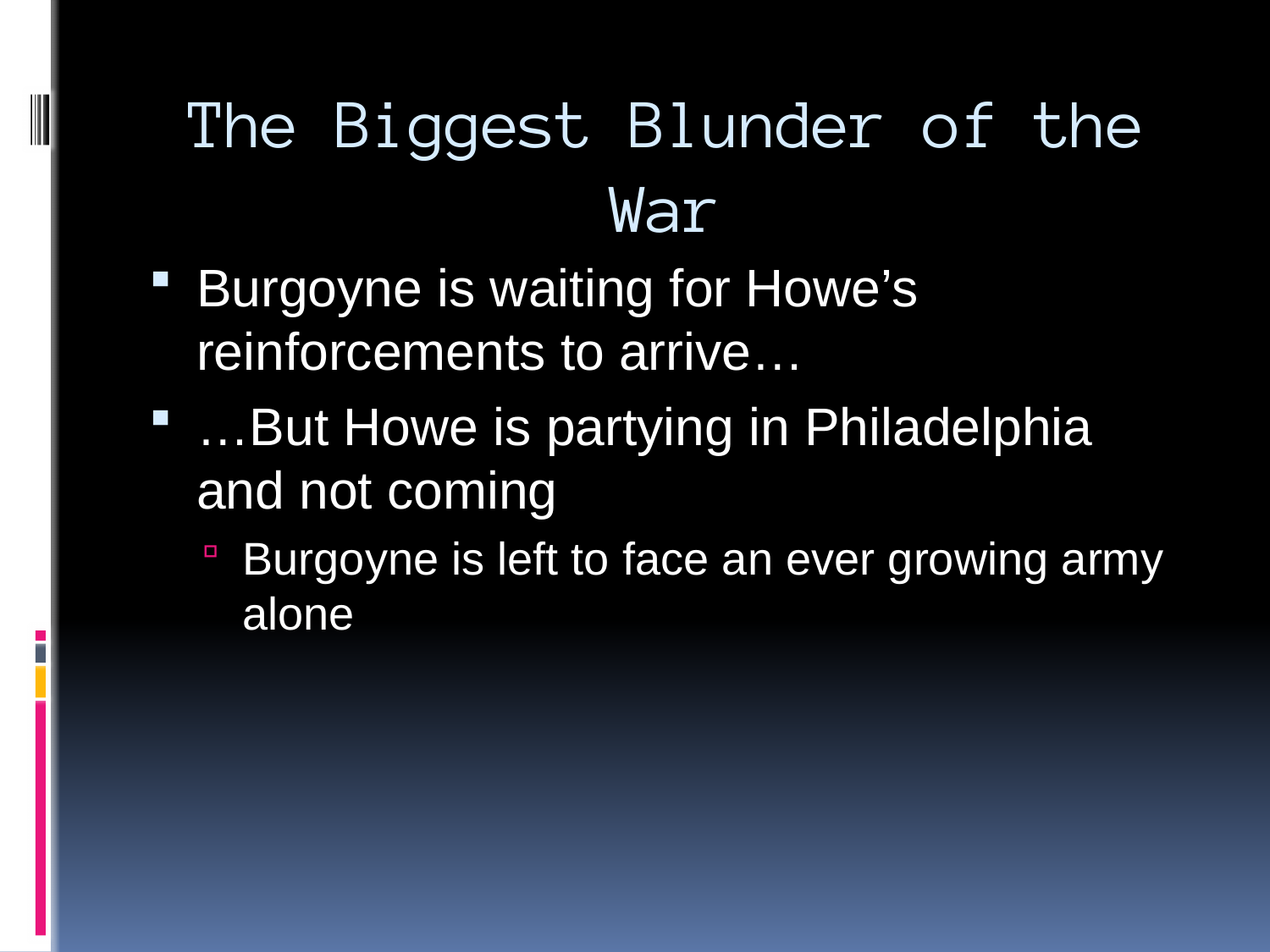

# The Biggest Blunder of the War
Burgoyne is waiting for Howe’s reinforcements to arrive…
…But Howe is partying in Philadelphia and not coming
Burgoyne is left to face an ever growing army alone